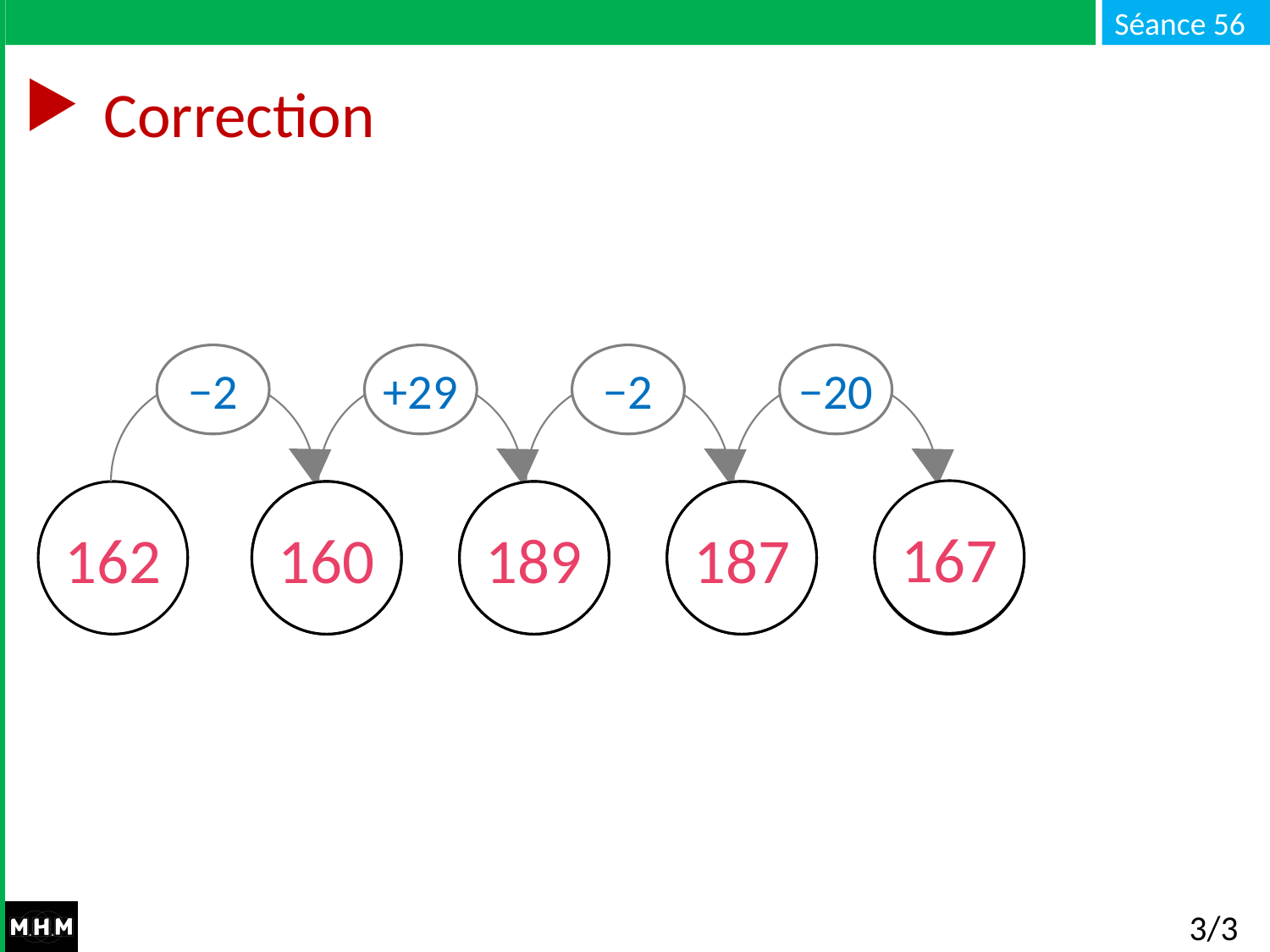

# Correction
−2
+29
−2
−20

162
…
…
…
…
167
187
160
189
3/3